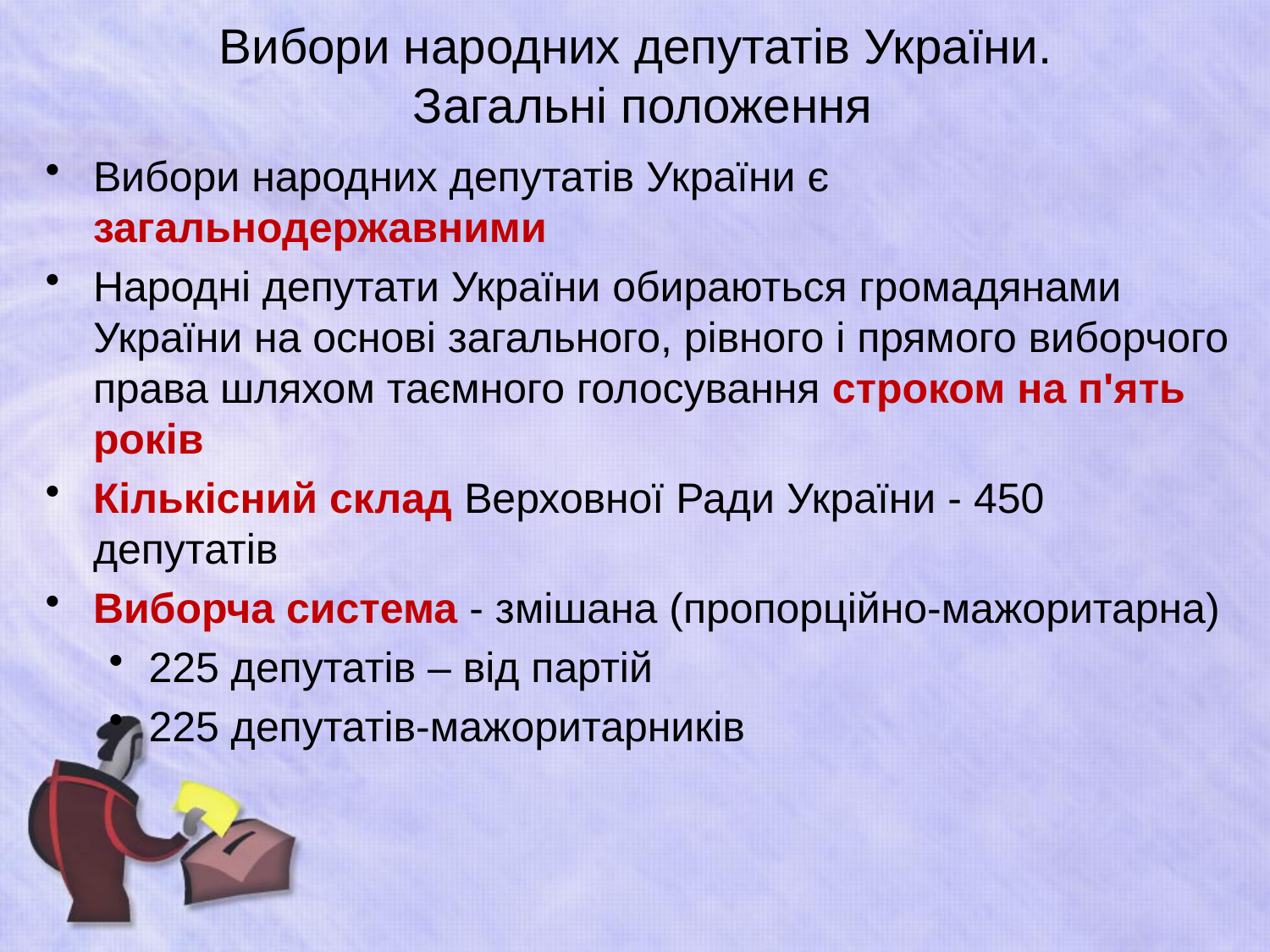

# Вибори народних депутатів України. Загальні положення
Вибори народних депутатів України є загальнодержавними
Народні депутати України обираються громадянами України на основі загального, рівного і прямого виборчого права шляхом таємного голосування строком на п'ять років
Кількісний склад Верховної Ради України - 450 депутатів
Виборча система - змішана (пропорційно-мажоритарна)
225 депутатів – від партій
225 депутатів-мажоритарників